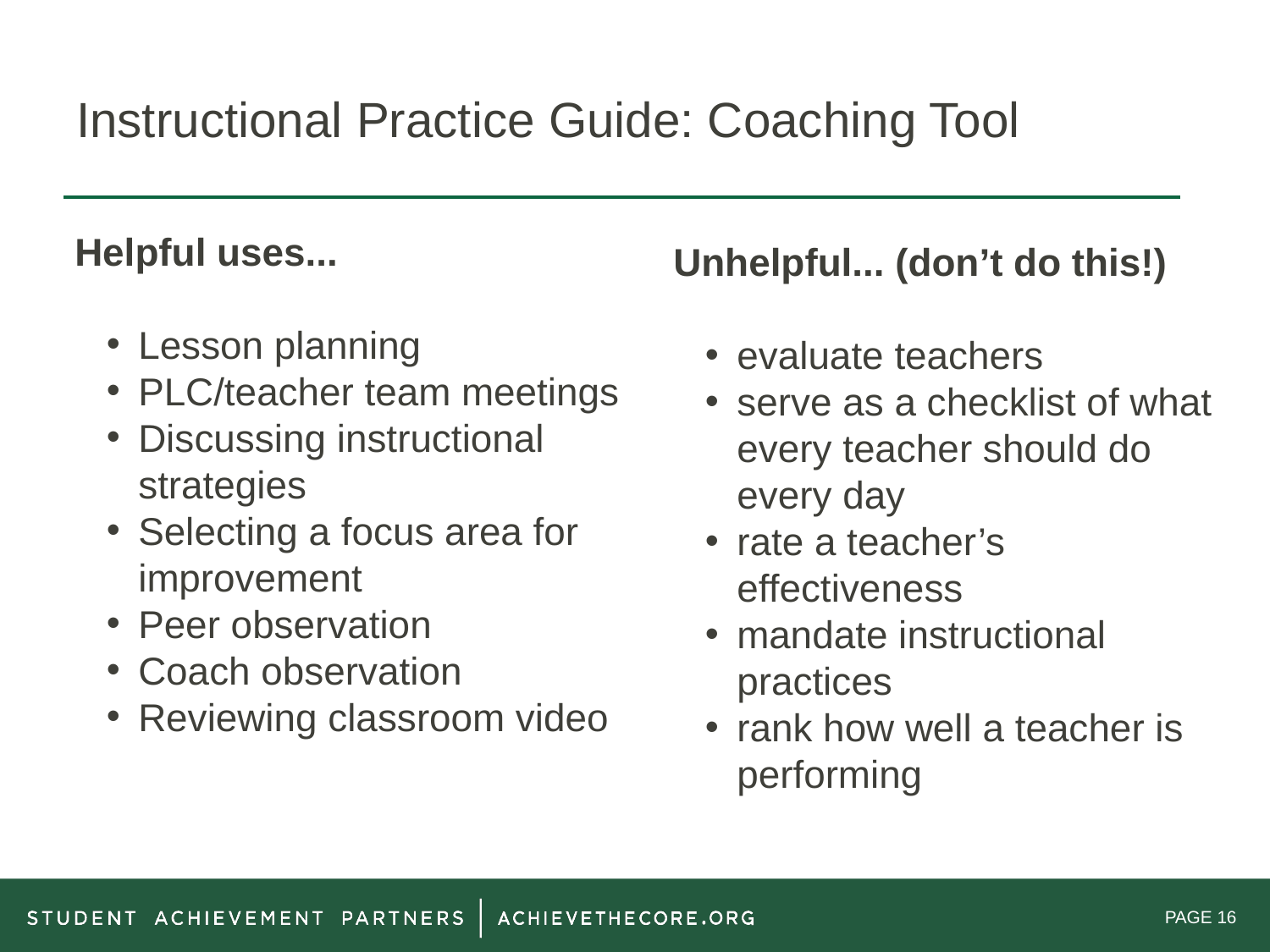

# Instructional Practice Guide: Coaching Tool
Helpful uses...

Lesson planning
PLC/teacher team meetings
Discussing instructional strategies
Selecting a focus area for improvement
Peer observation
Coach observation
Reviewing classroom video

Unhelpful... (don’t do this!)

evaluate teachers
serve as a checklist of what every teacher should do every day
rate a teacher’s effectiveness
mandate instructional practices
rank how well a teacher is performing